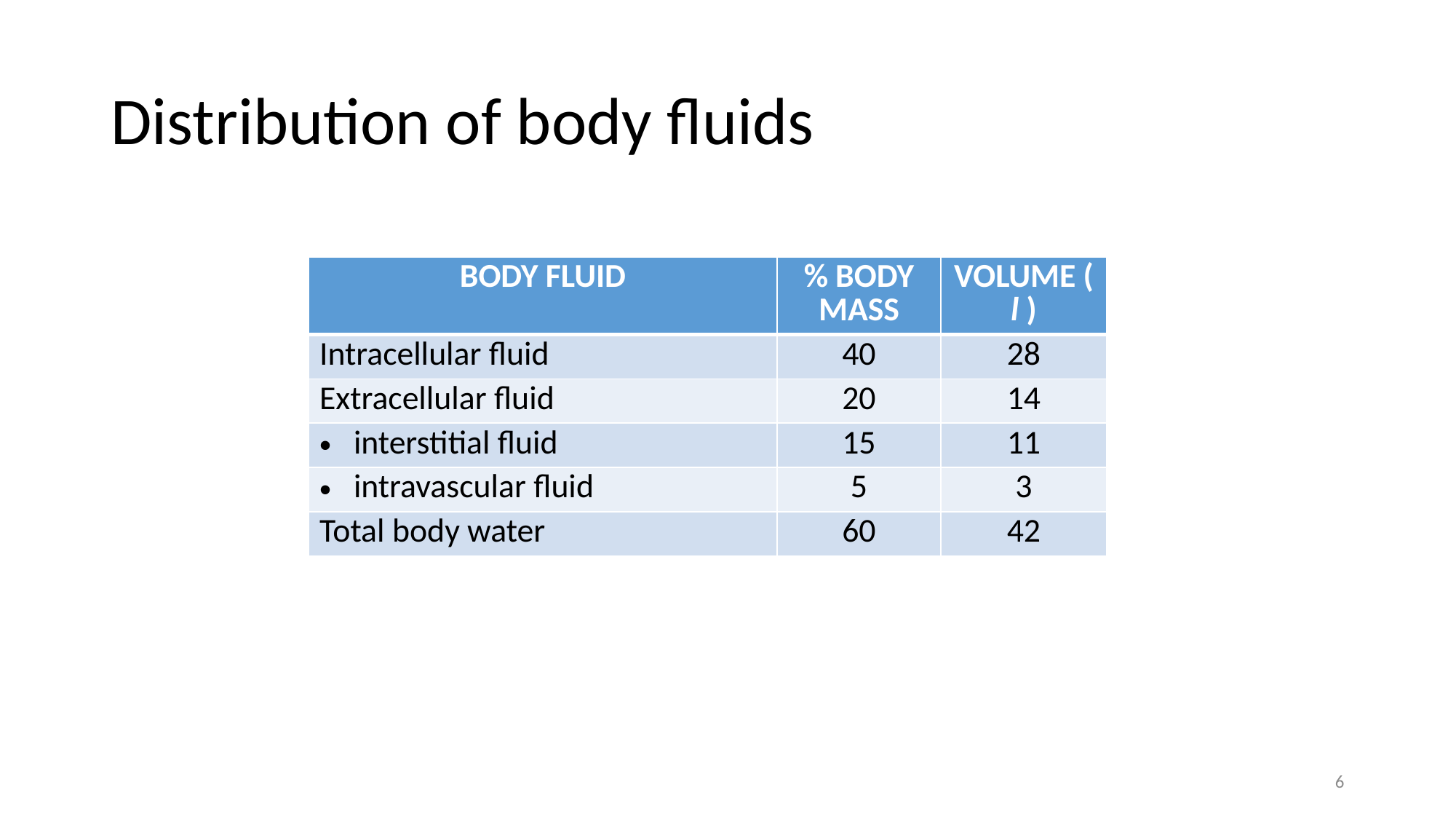

# Distribution of body fluids
| BODY FLUID | % BODY MASS | VOLUME ( l ) |
| --- | --- | --- |
| Intracellular fluid | 40 | 28 |
| Extracellular fluid | 20 | 14 |
| interstitial fluid | 15 | 11 |
| intravascular fluid | 5 | 3 |
| Total body water | 60 | 42 |
6